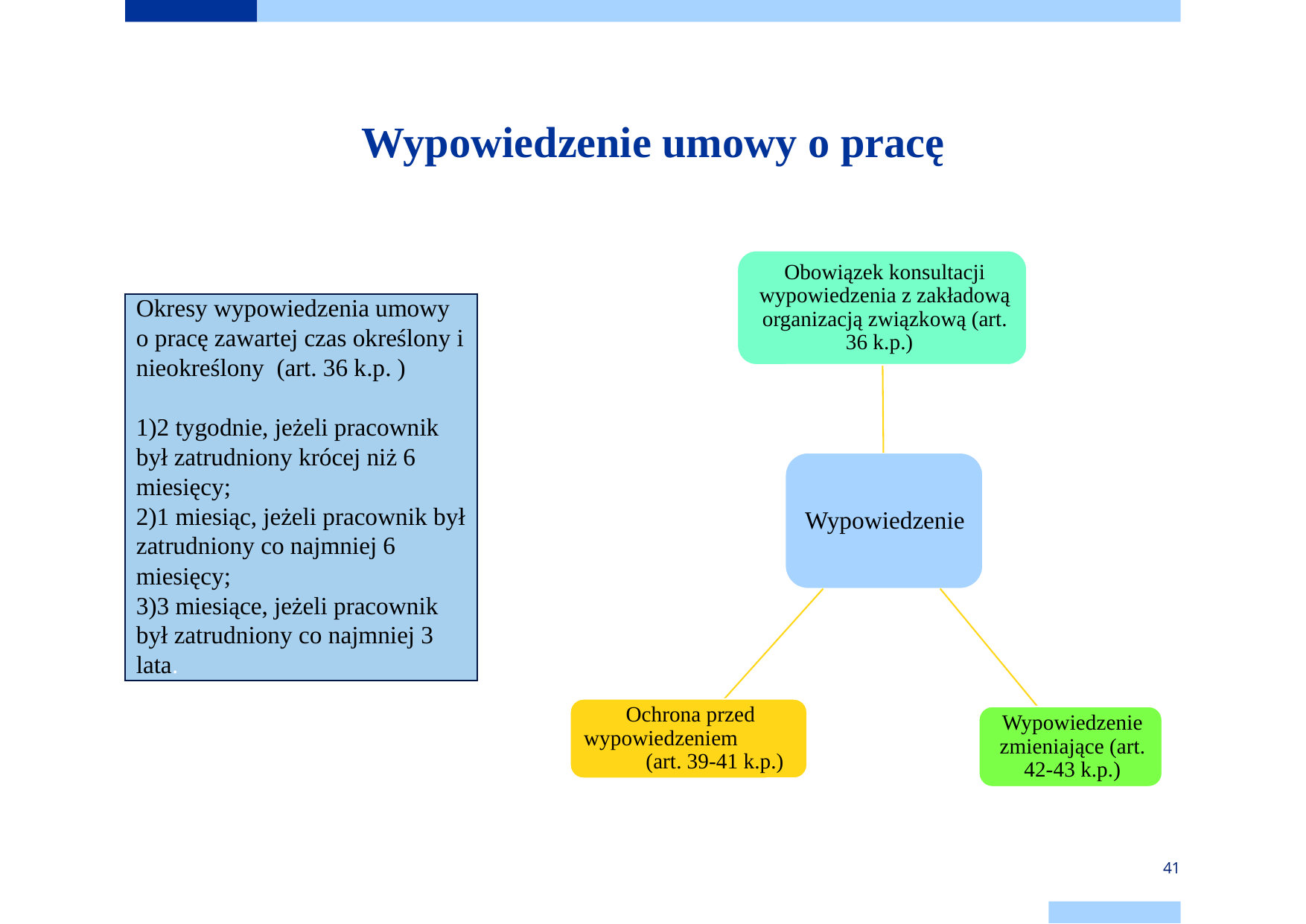

# Wypowiedzenie umowy o pracę
Wypowiedzenie
Obowiązek konsultacji wypowiedzenia z zakładową organizacją związkową (art. 36 k.p.)
Wypowiedzenie zmieniające (art. 42-43 k.p.)
Ochrona przed wypowiedzeniem                     (art. 39-41 k.p.)

Okresy wypowiedzenia umowy o pracę zawartej czas określony i nieokreślony  (art. 36 k.p. )

1)2 tygodnie, jeżeli pracownik był zatrudniony krócej niż 6 miesięcy;
2)1 miesiąc, jeżeli pracownik był zatrudniony co najmniej 6 miesięcy;
3)3 miesiące, jeżeli pracownik był zatrudniony co najmniej 3 lata.

41